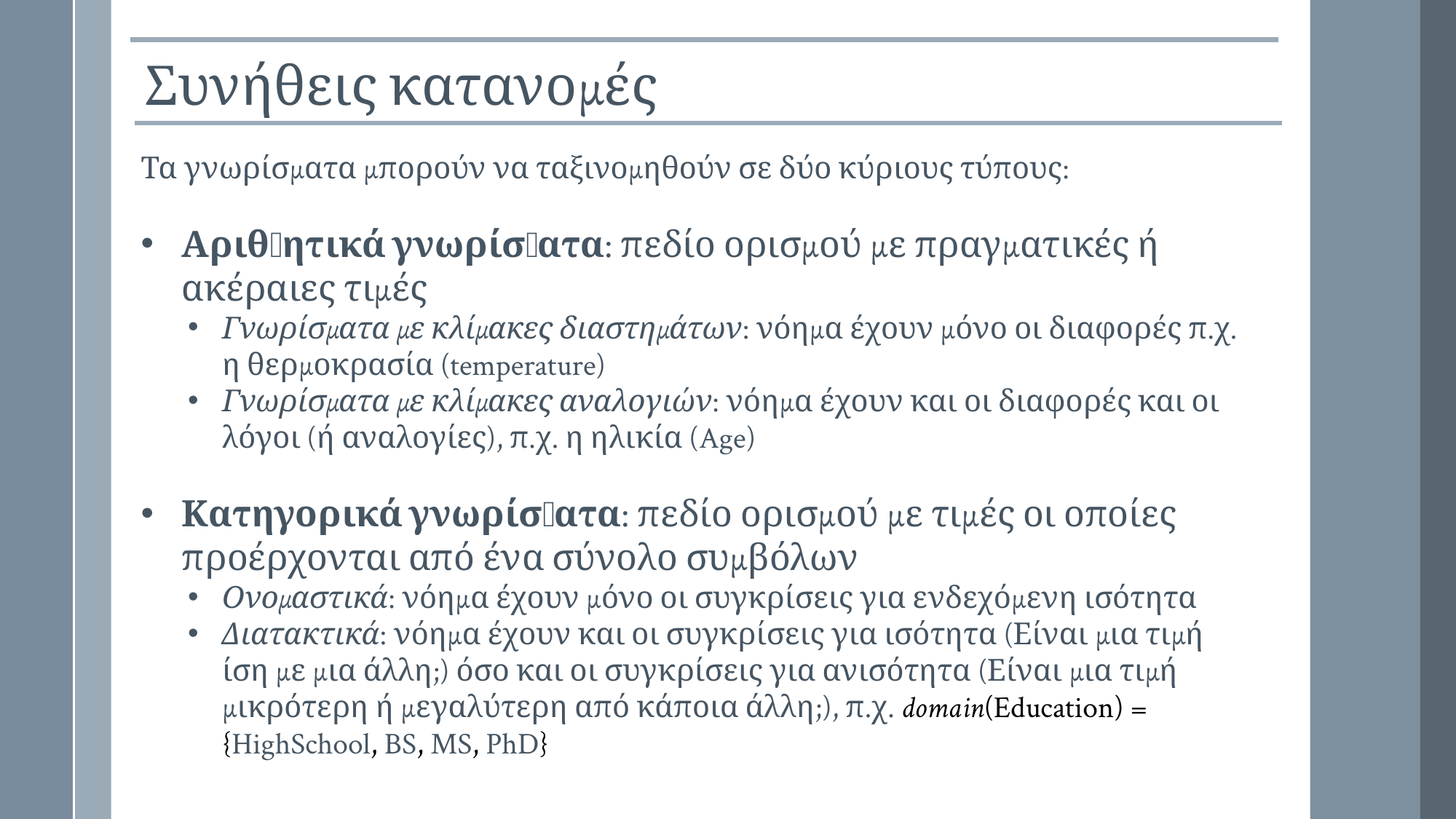

Συνήθεις κατανομές
Τα γνωρίσματα μπορούν να ταξινομηθούν σε δύο κύριους τύπους:

Αριθμητικά γνωρίσματα: πεδίο ορισμού με πραγματικές ή ακέραιες τιμές
Γνωρίσματα με κλίμακες διαστημάτων: νόημα έχουν μόνο οι διαφορές π.χ. η θερμοκρασία (temperature)
Γνωρίσματα με κλίμακες αναλογιών: νόημα έχουν και οι διαφορές και οι λόγοι (ή αναλογίες), π.χ. η ηλικία (Age)

Κατηγορικά γνωρίσματα: πεδίο ορισμού με τιμές οι οποίες προέρχονται από ένα σύνολο συμβόλων
Ονομαστικά: νόημα έχουν μόνο οι συγκρίσεις για ενδεχόμενη ισότητα
Διατακτικά: νόημα έχουν και οι συγκρίσεις για ισότητα (Είναι μια τιμή ίση με μια άλλη;) όσο και οι συγκρίσεις για ανισότητα (Είναι μια τιμή μικρότερη ή μεγαλύτερη από κάποια άλλη;), π.χ. domain(Education) = {HighSchool, BS, MS, PhD}